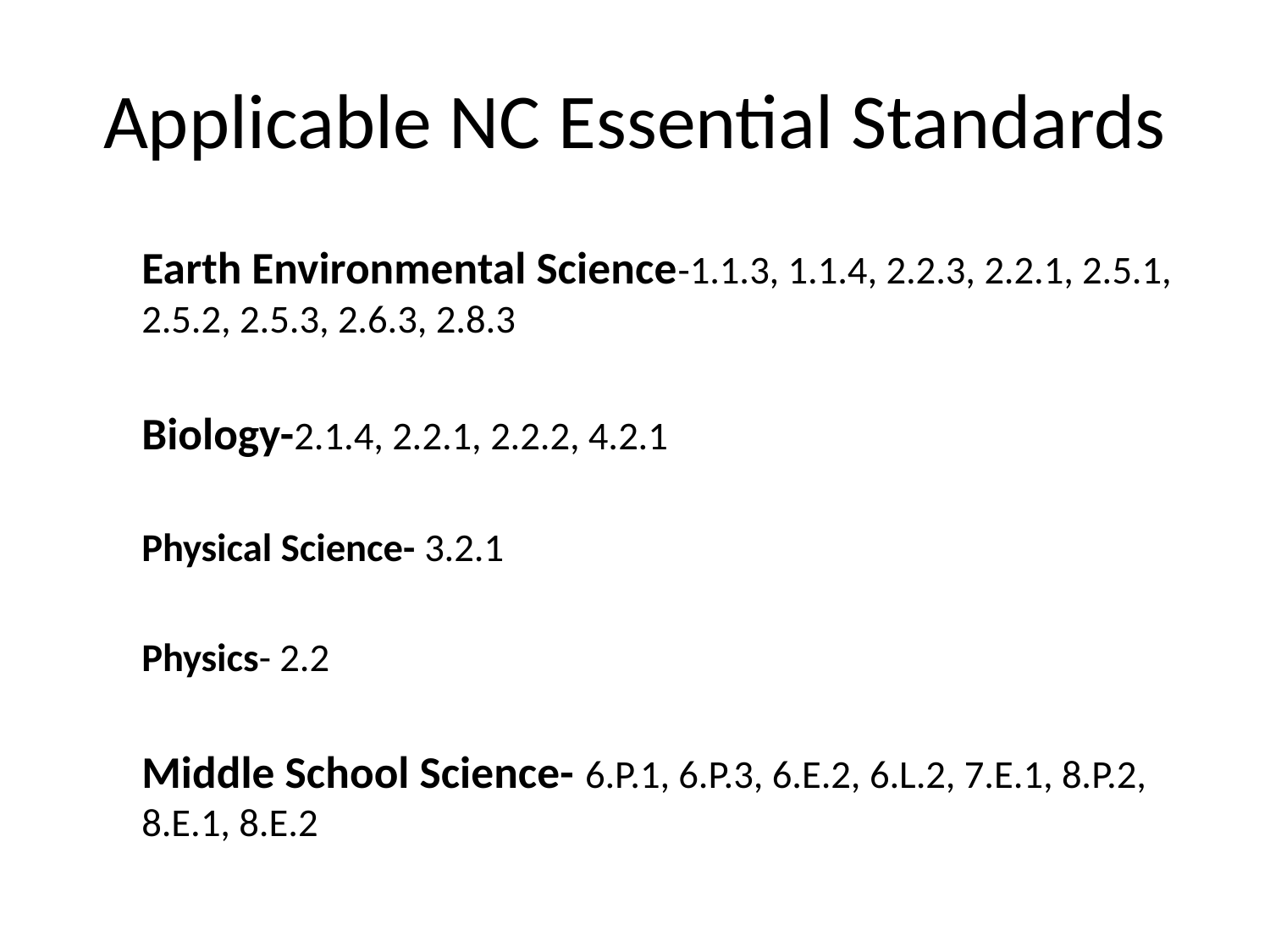

# Applicable NC Essential Standards
Earth Environmental Science-1.1.3, 1.1.4, 2.2.3, 2.2.1, 2.5.1, 2.5.2, 2.5.3, 2.6.3, 2.8.3

Biology-2.1.4, 2.2.1, 2.2.2, 4.2.1

Physical Science- 3.2.1

Physics- 2.2

Middle School Science- 6.P.1, 6.P.3, 6.E.2, 6.L.2, 7.E.1, 8.P.2, 8.E.1, 8.E.2